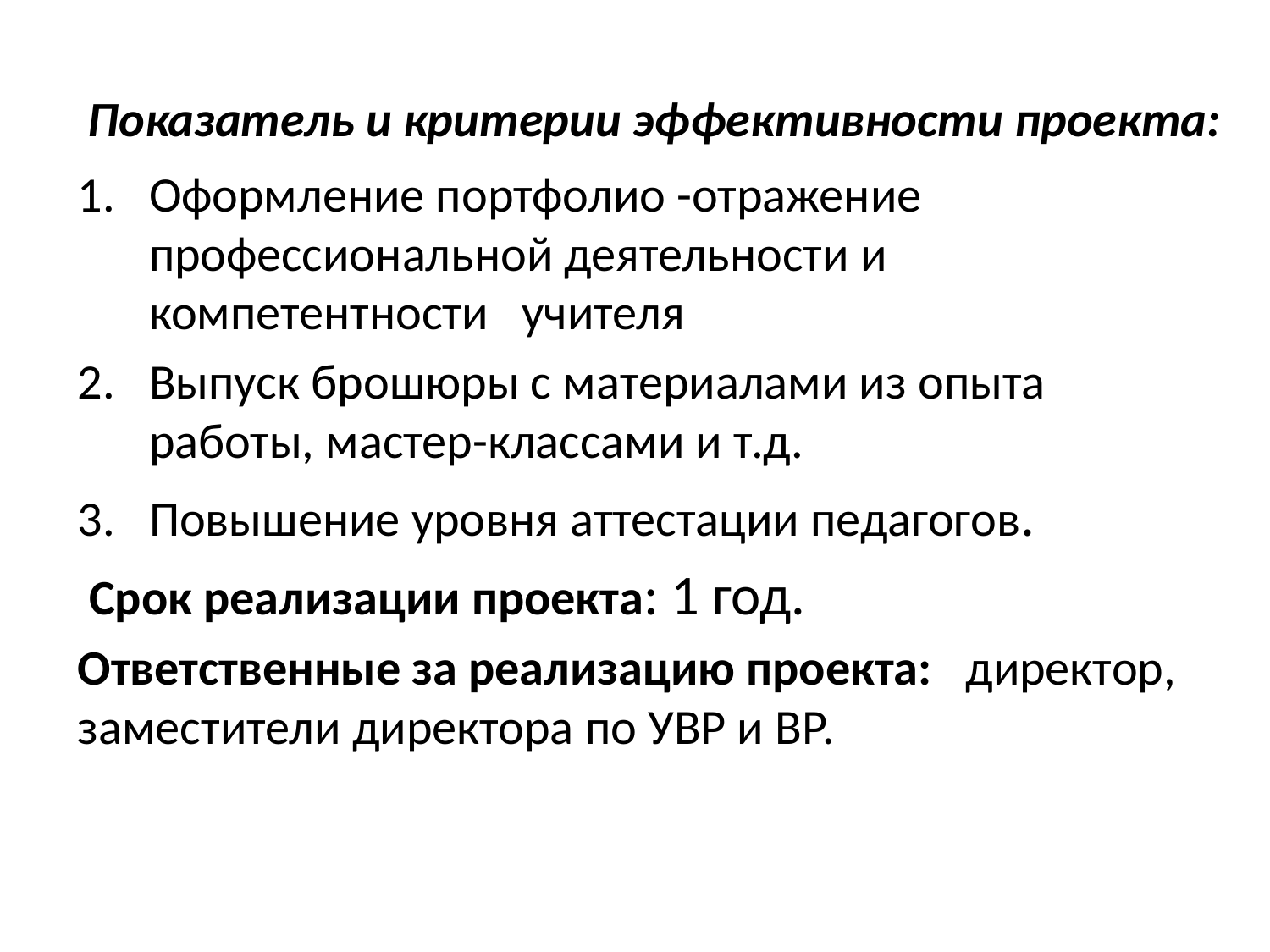

# Показатель и критерии эффективности проекта:
Оформление портфолио -отражение профессиональной деятельности и компетентности   учителя
Выпуск брошюры с материалами из опыта работы, мастер-классами и т.д.
Повышение уровня аттестации педагогов.
 Срок реализации проекта: 1 год.
Ответственные за реализацию проекта:   директор, заместители директора по УВР и ВР.